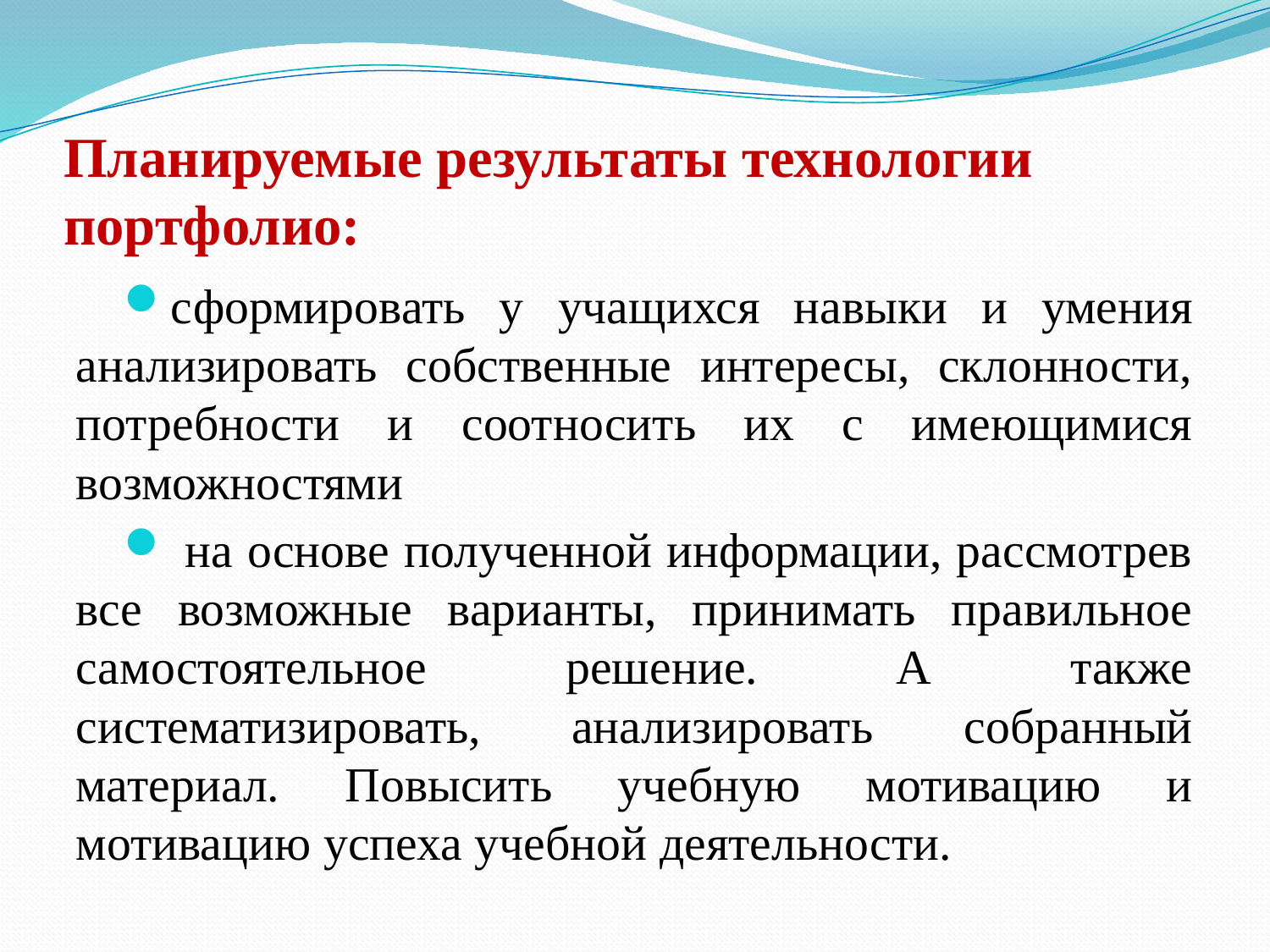

# Планируемые результаты технологии портфолио:
сформировать у учащихся навыки и умения анализировать собственные интересы, склонности, потребности и соотносить их с имеющимися возможностями
 на основе полученной информации, рассмотрев все возможные варианты, принимать правильное самостоятельное решение. А также систематизировать, анализировать собранный материал. Повысить учебную мотивацию и мотивацию успеха учебной деятельности.